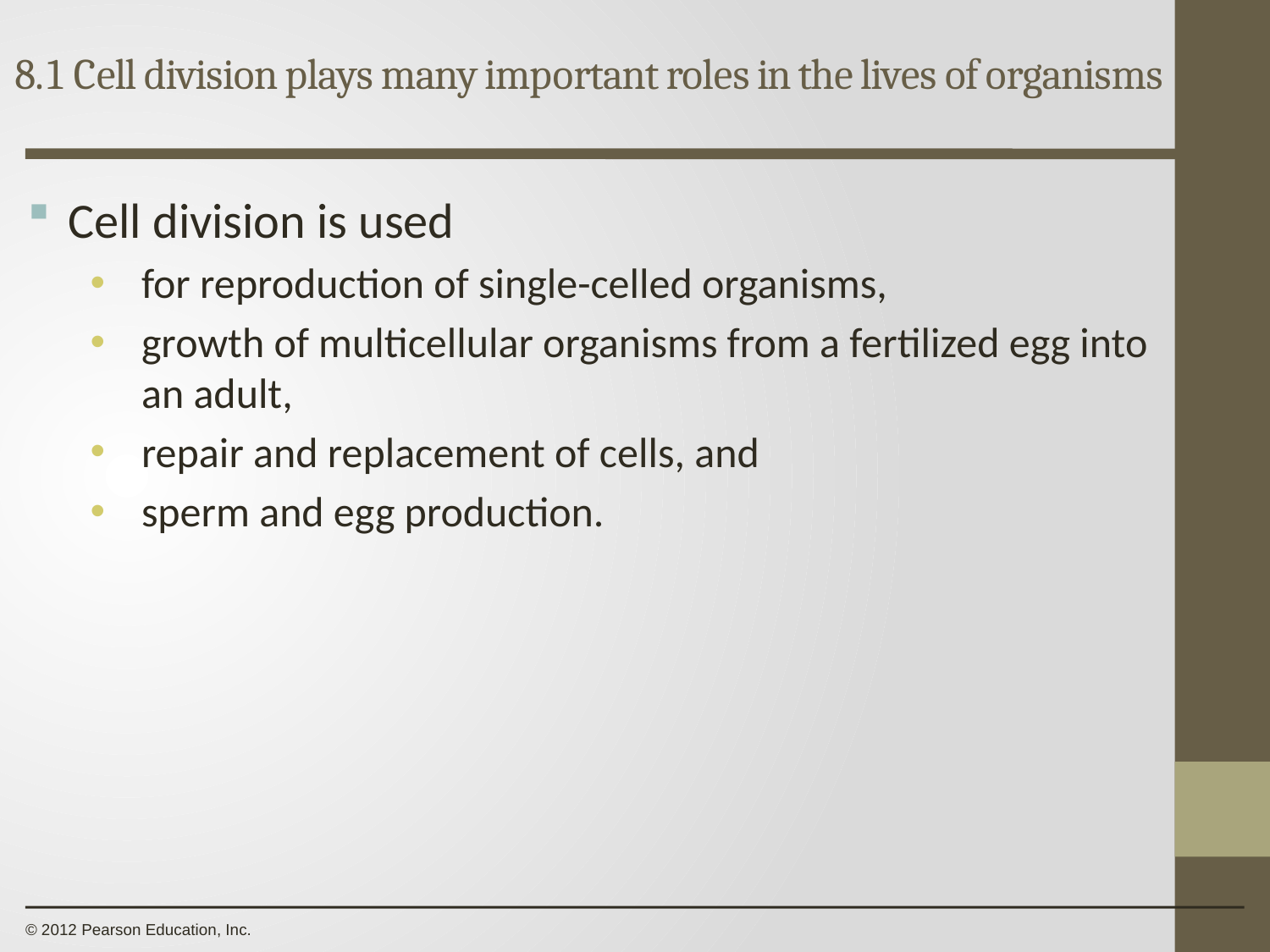

8.1 Cell division plays many important roles in the lives of organisms
0

Cell division is used
for reproduction of single-celled organisms,
growth of multicellular organisms from a fertilized egg into an adult,
repair and replacement of cells, and
sperm and egg production.

© 2012 Pearson Education, Inc.